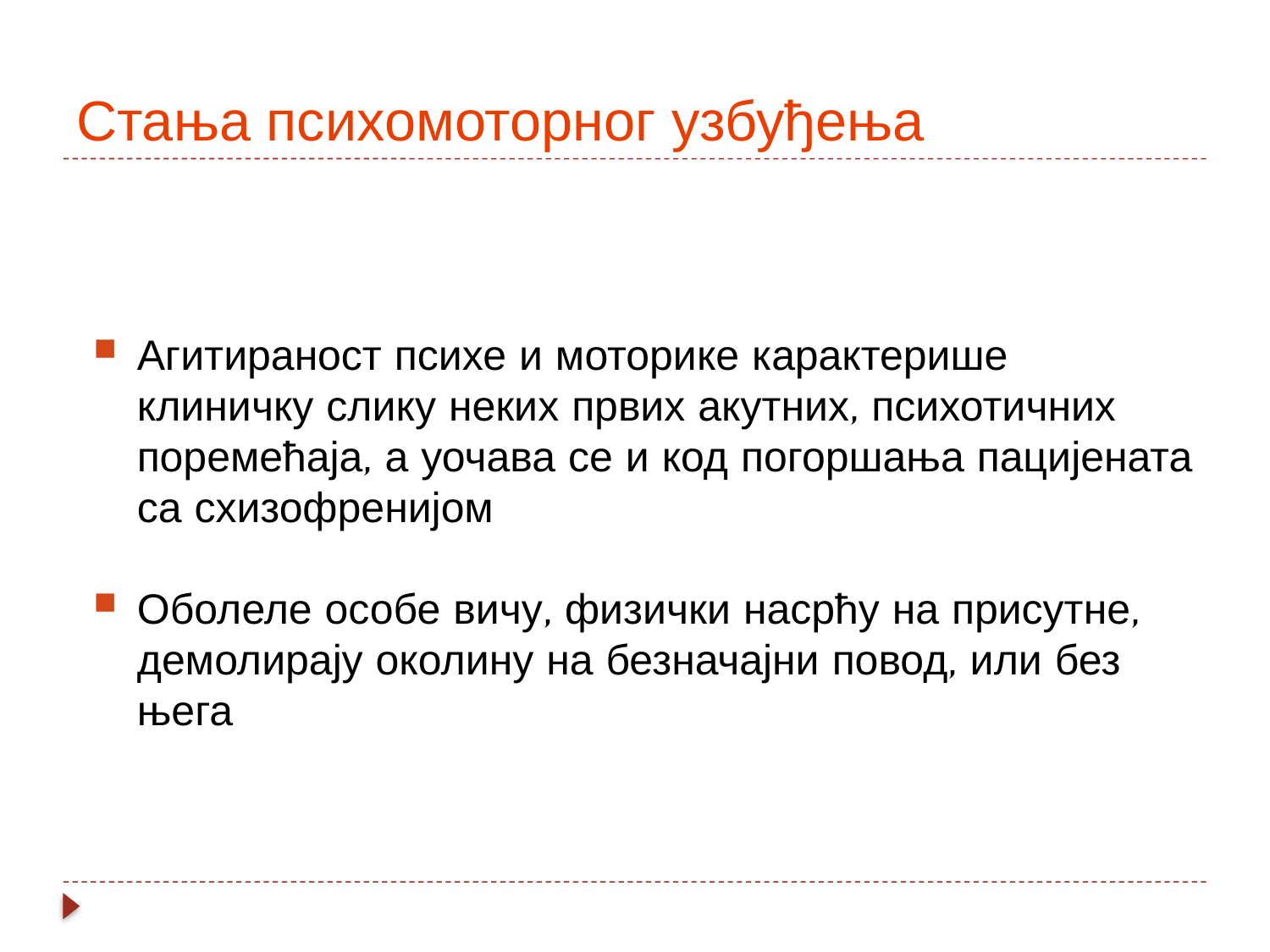

# Стања психомоторног узбуђења

Агитираност психе и моторике карактерише клиничку слику неких првих акутних, психотичних поремећаја, а уочава се и код погоршања пацијената са схизофренијом

Оболеле особе вичу, физички насрћу на присутне, демолирају околину на безначајни повод, или без њега